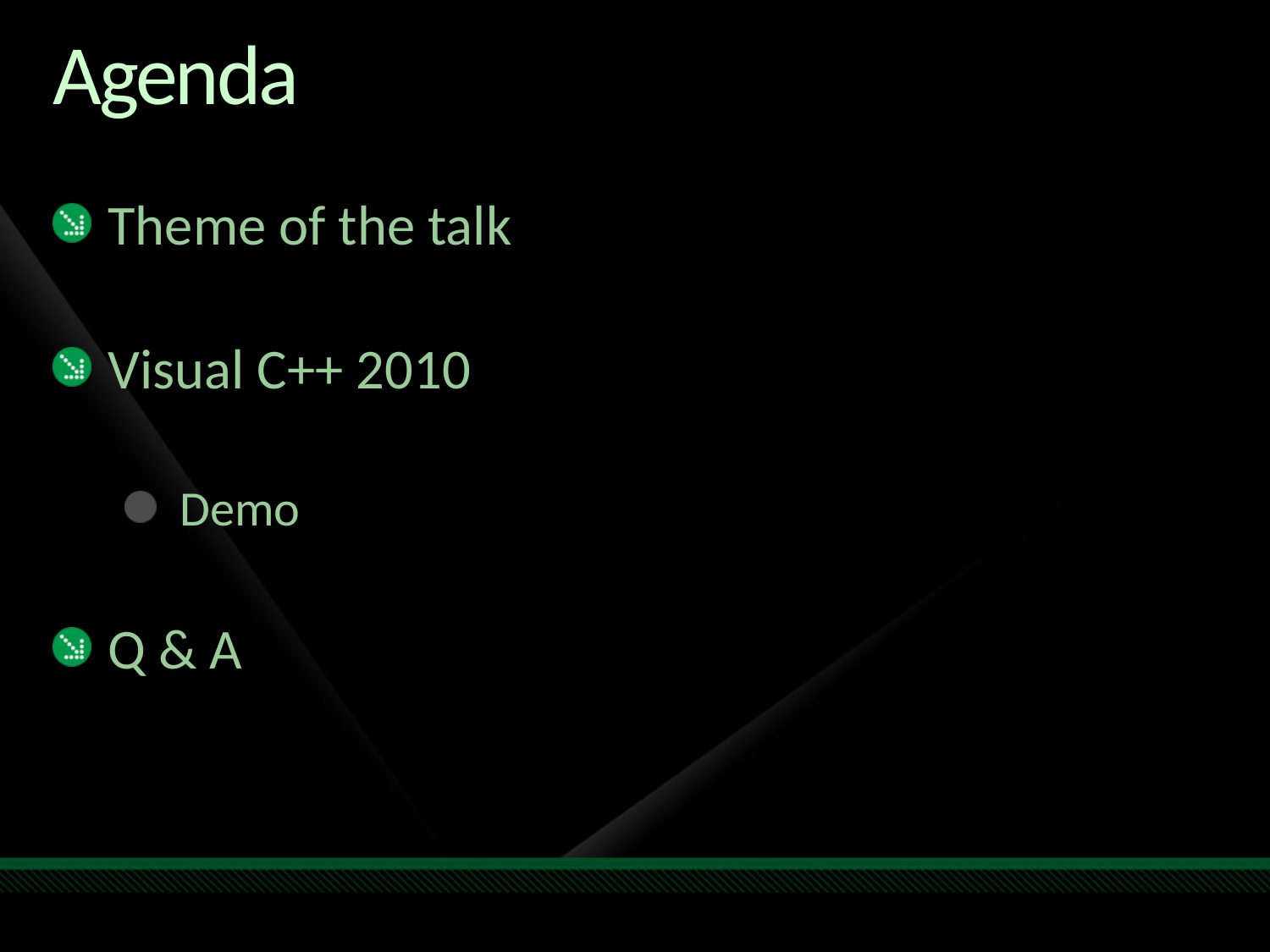

# Agenda
Theme of the talk

Visual C++ 2010

Demo

Q & A